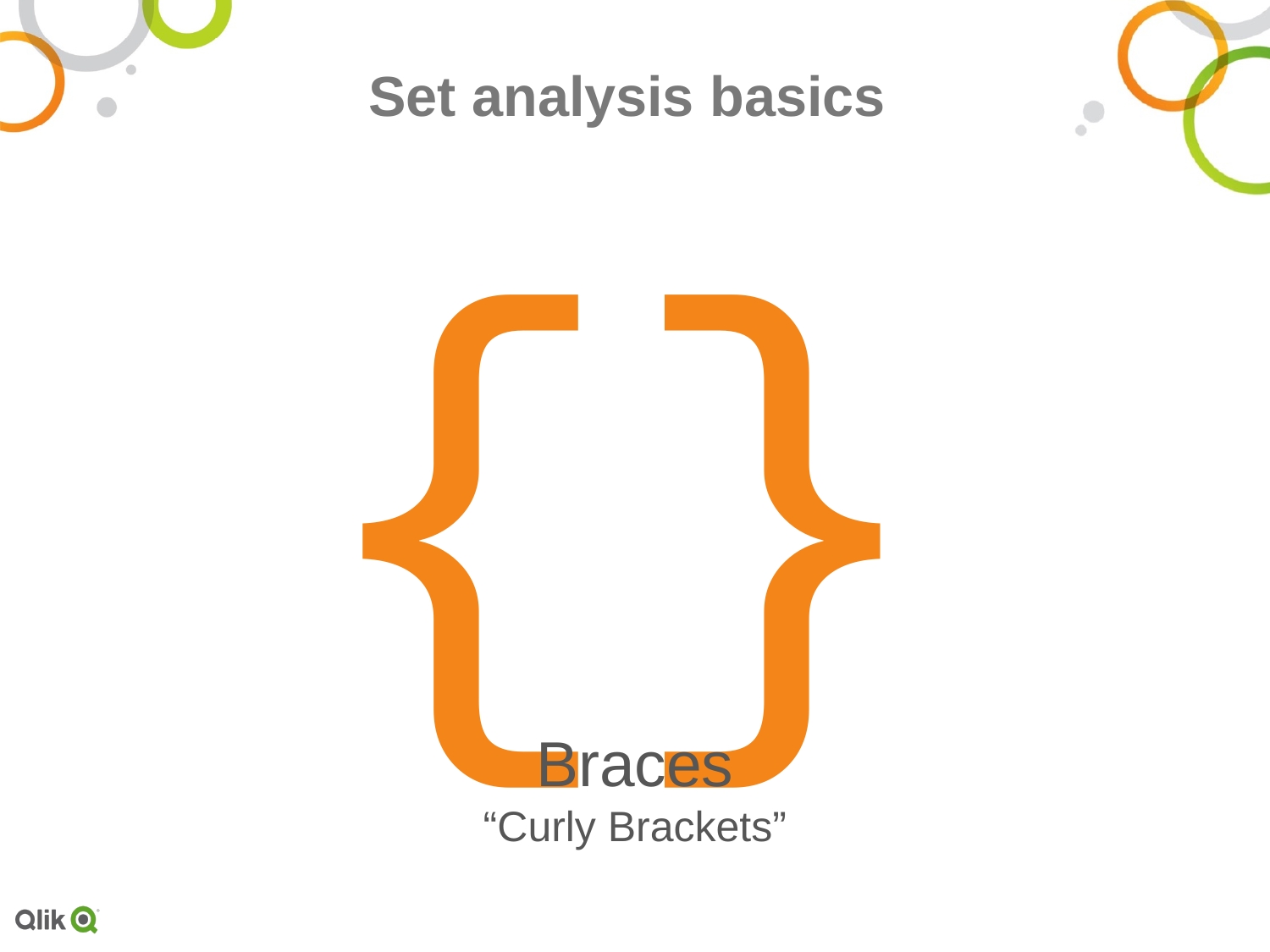

# Set analysis basics
{}
Braces
“Curly Brackets”